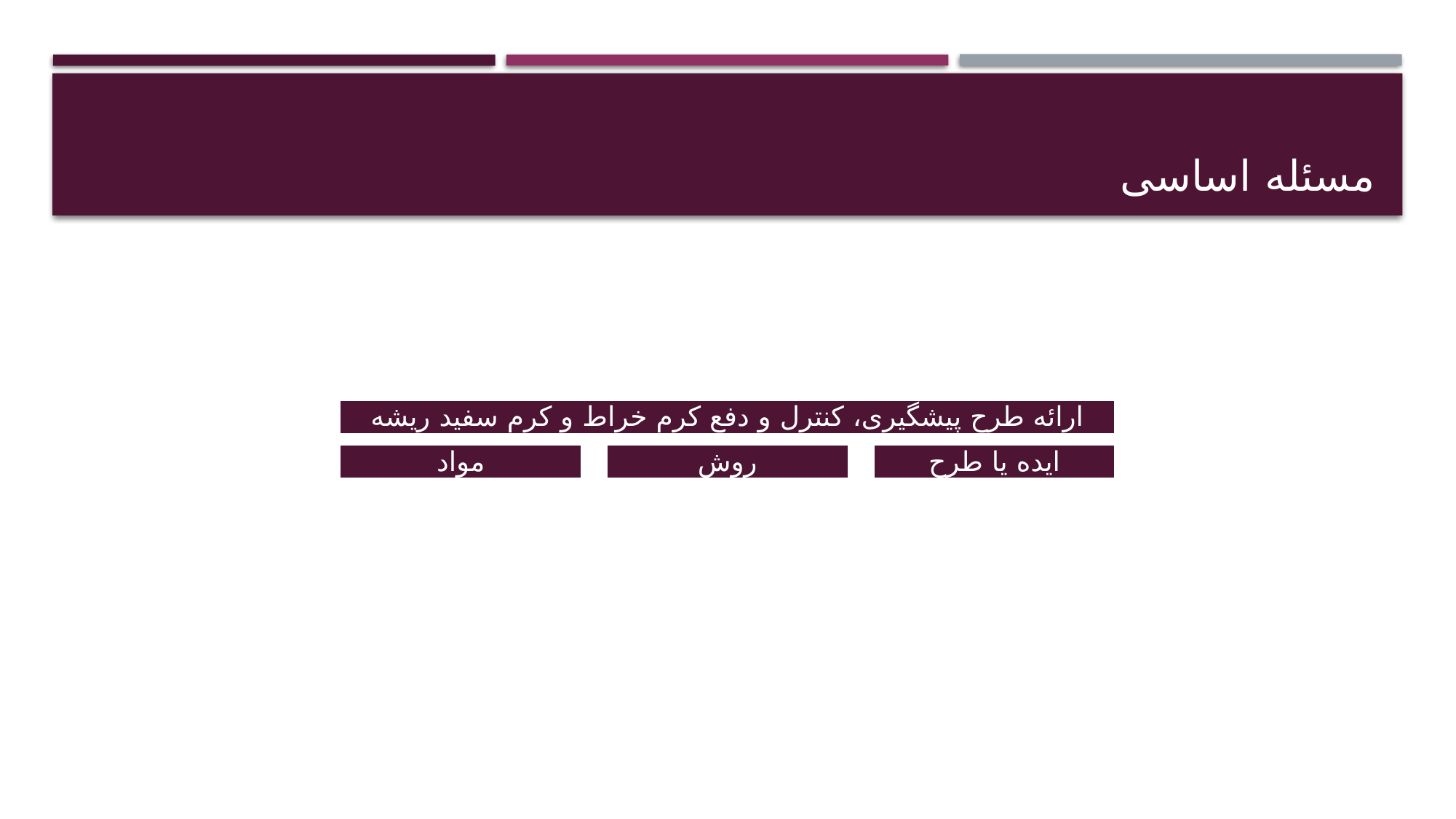

# مسئله اساسی
ارائه طرح پیشگیری، کنترل و دفع کرم خراط و کرم سفید ریشه
مواد
روش
ایده یا طرح